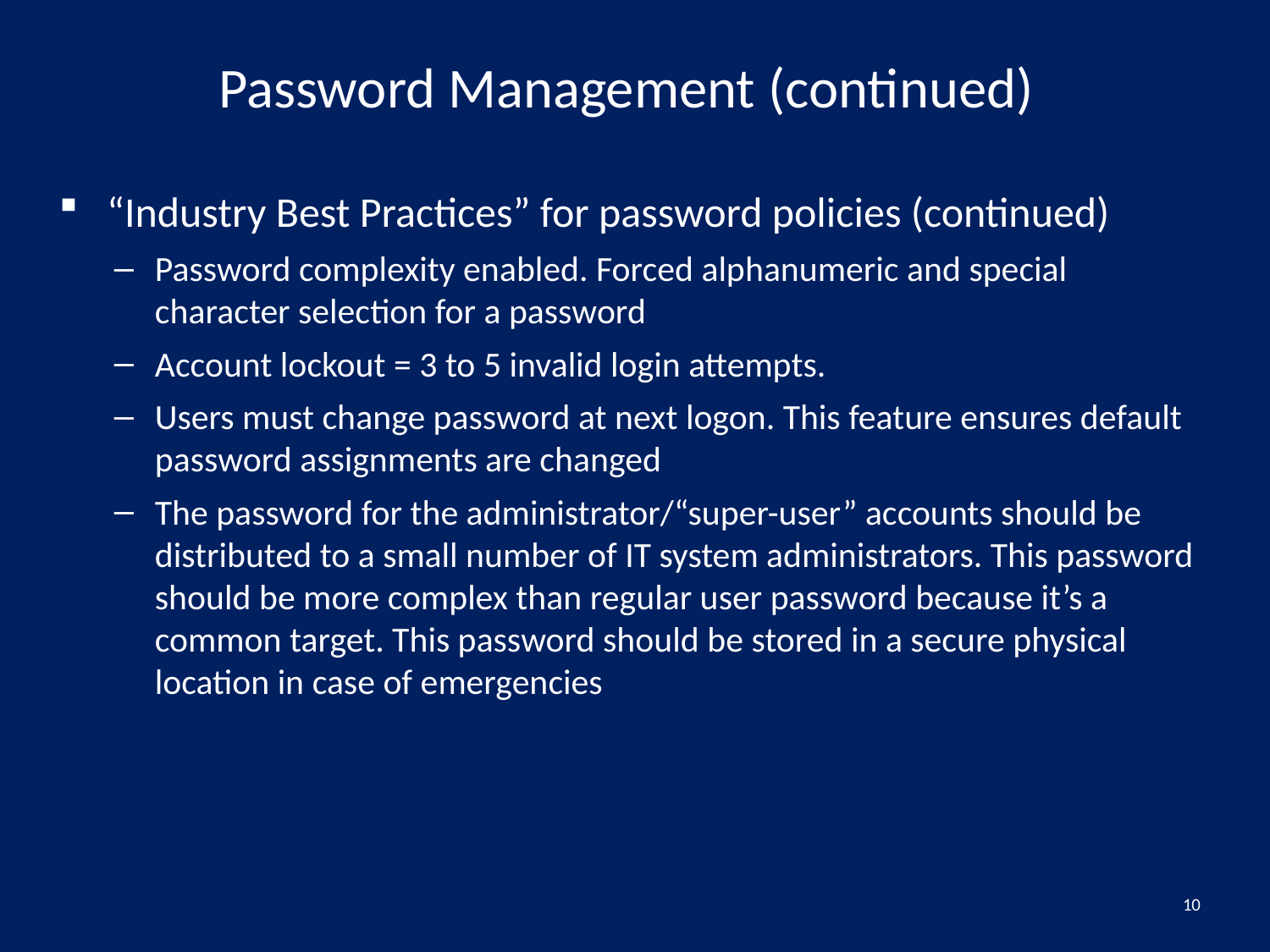

# Password Management (continued)
“Industry Best Practices” for password policies (continued)
Password complexity enabled. Forced alphanumeric and special character selection for a password
Account lockout = 3 to 5 invalid login attempts.
Users must change password at next logon. This feature ensures default password assignments are changed
The password for the administrator/“super-user” accounts should be distributed to a small number of IT system administrators. This password should be more complex than regular user password because it’s a common target. This password should be stored in a secure physical location in case of emergencies